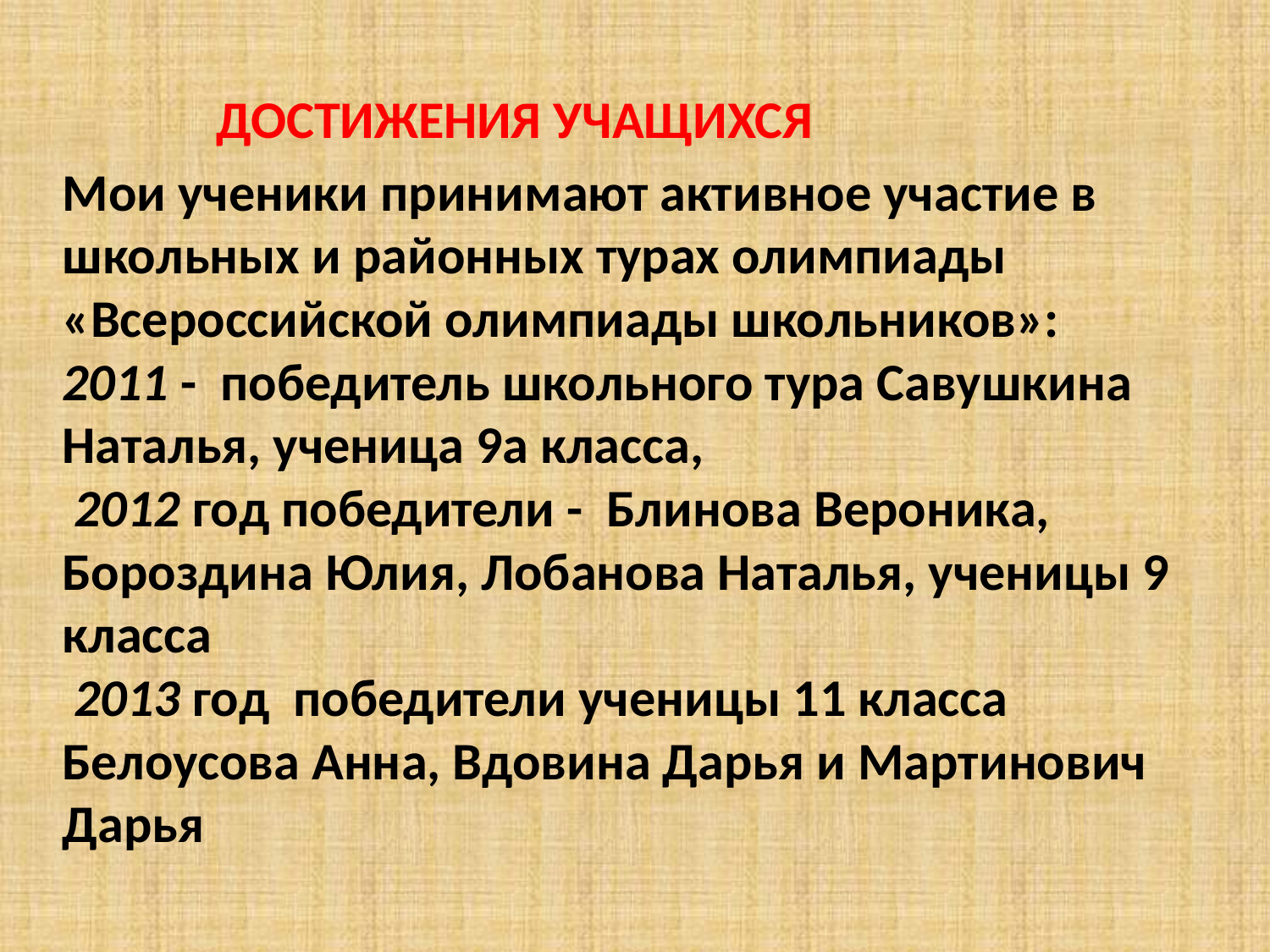

# ДОСТИЖЕНИЯ УЧАЩИХСЯ Мои ученики принимают активное участие в школьных и районных турах олимпиады «Всероссийской олимпиады школьников»: 2011 -  победитель школьного тура Савушкина Наталья, ученица 9а класса, 2012 год победители -  Блинова Вероника, Бороздина Юлия, Лобанова Наталья, ученицы 9 класса 2013 год  победители ученицы 11 класса  Белоусова Анна, Вдовина Дарья и Мартинович Дарья